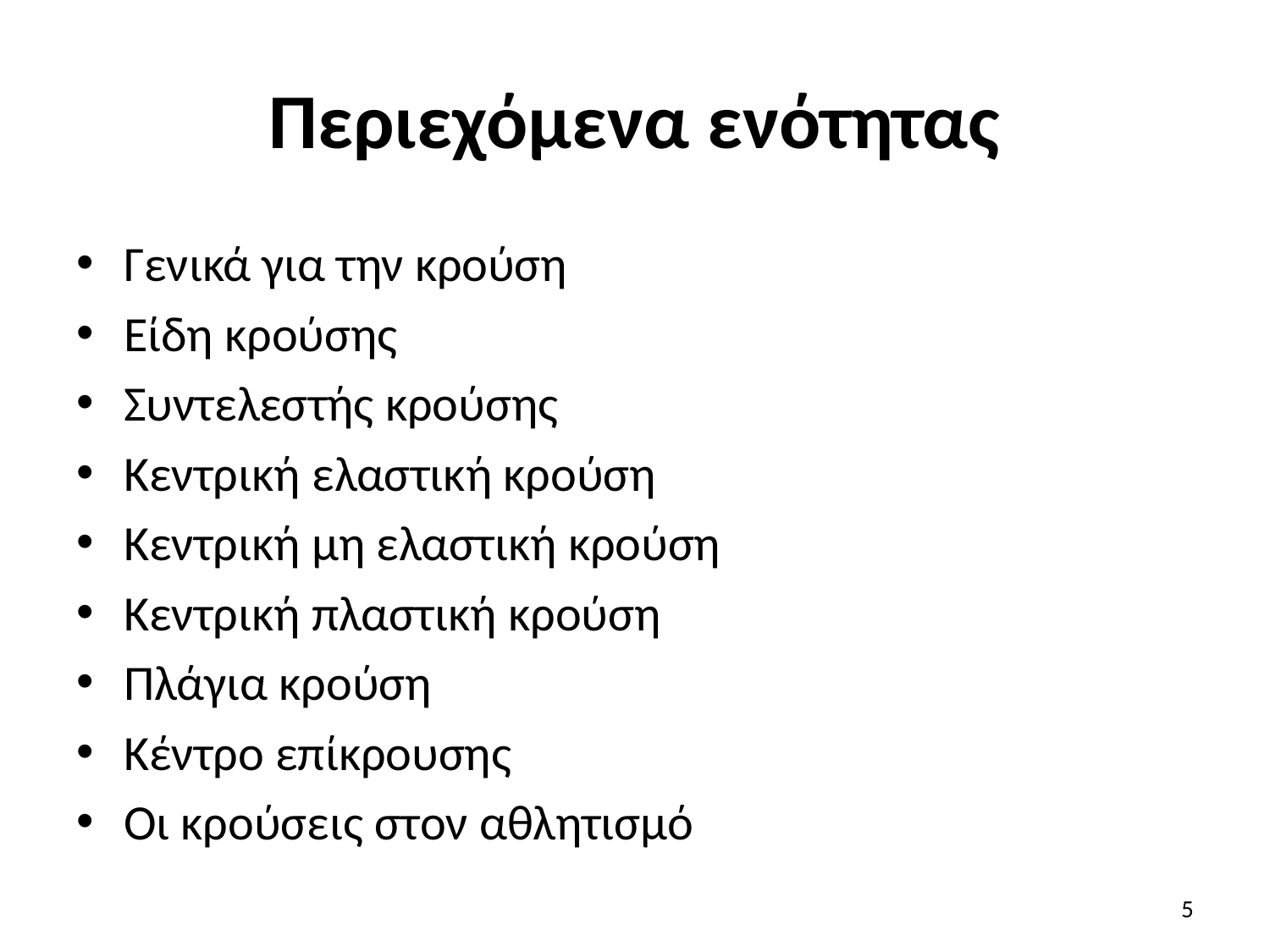

# Περιεχόμενα ενότητας
Γενικά για την κρούση
Είδη κρούσης
Συντελεστής κρούσης
Κεντρική ελαστική κρούση
Κεντρική μη ελαστική κρούση
Κεντρική πλαστική κρούση
Πλάγια κρούση
Κέντρο επίκρουσης
Οι κρούσεις στον αθλητισμό
5